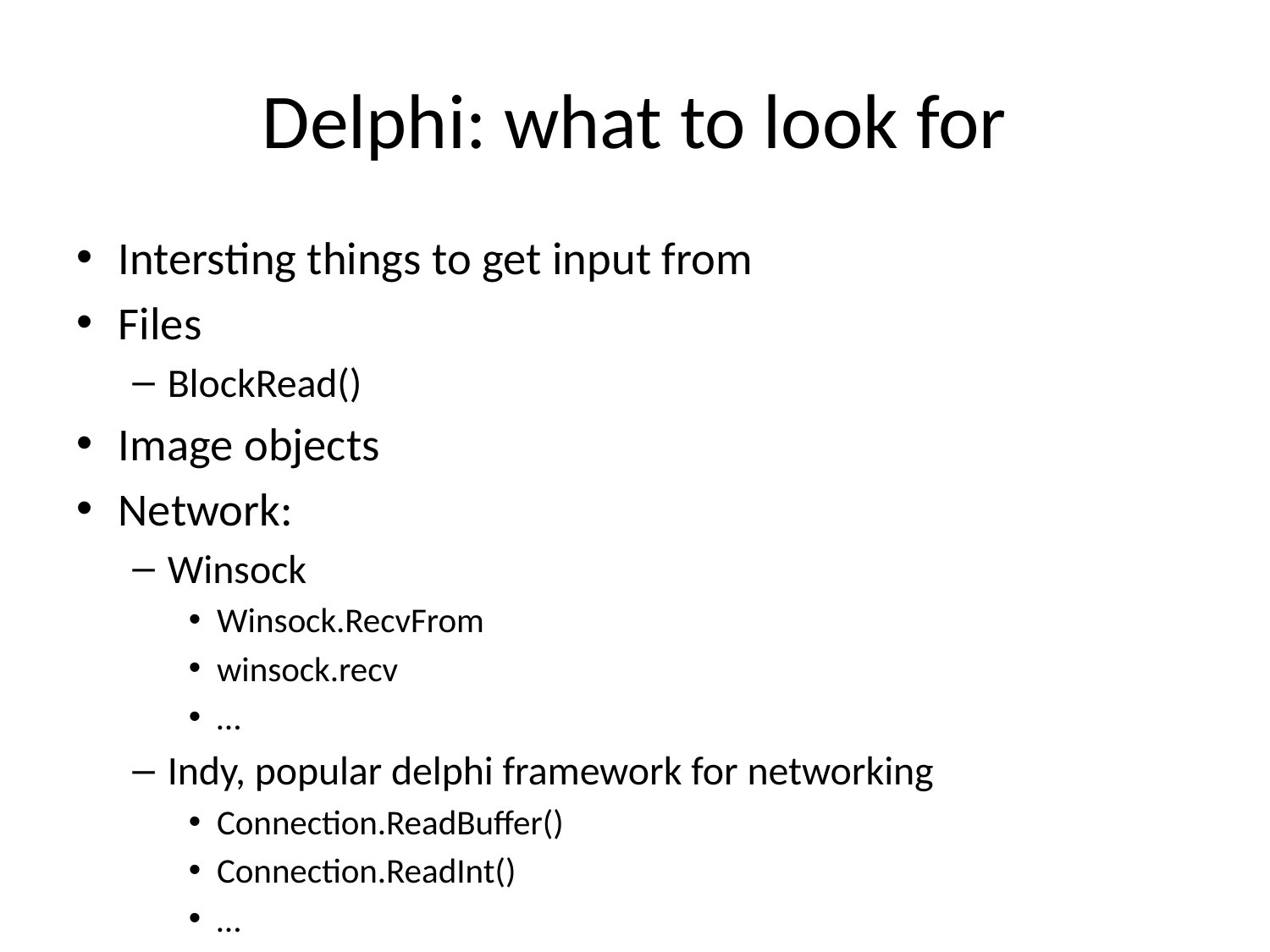

# Delphi: what to look for
Intersting things to get input from
Files
BlockRead()
Image objects
Network:
Winsock
Winsock.RecvFrom
winsock.recv
…
Indy, popular delphi framework for networking
Connection.ReadBuffer()
Connection.ReadInt()
…